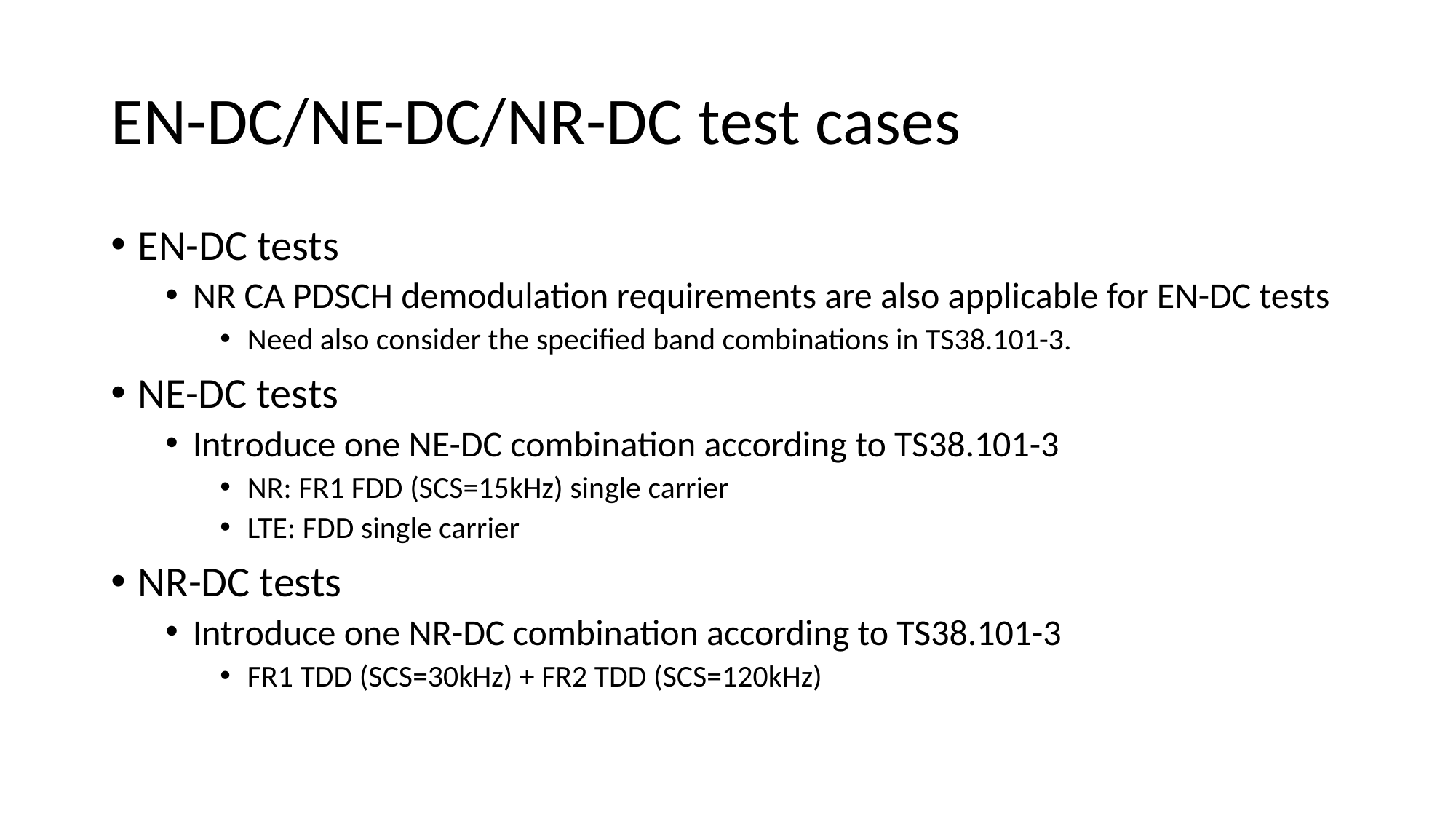

# EN-DC/NE-DC/NR-DC test cases
EN-DC tests
NR CA PDSCH demodulation requirements are also applicable for EN-DC tests
Need also consider the specified band combinations in TS38.101-3.
NE-DC tests
Introduce one NE-DC combination according to TS38.101-3
NR: FR1 FDD (SCS=15kHz) single carrier
LTE: FDD single carrier
NR-DC tests
Introduce one NR-DC combination according to TS38.101-3
FR1 TDD (SCS=30kHz) + FR2 TDD (SCS=120kHz)